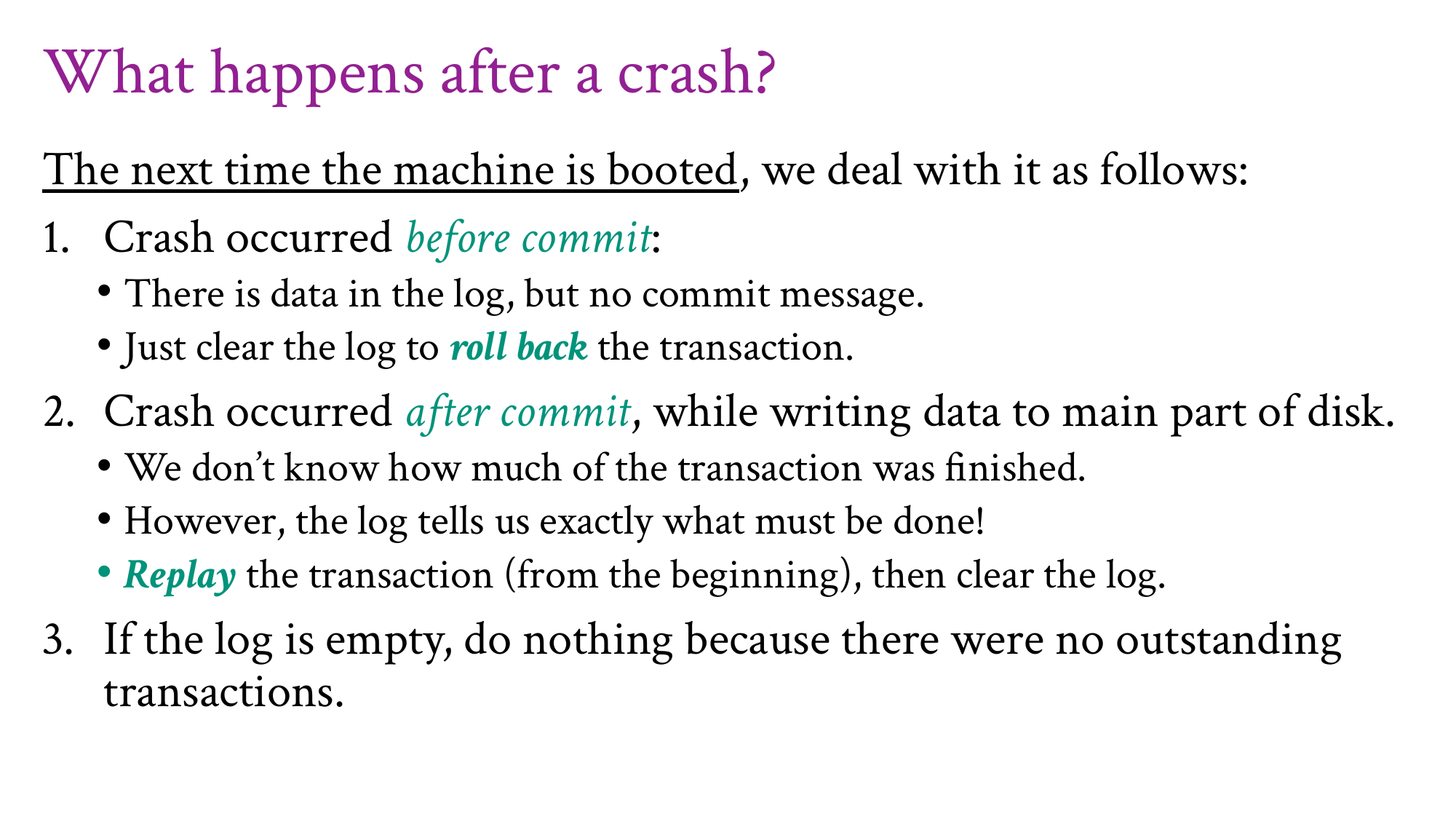

# What happens after a crash?
The next time the machine is booted, we deal with it as follows:
Crash occurred before commit:
There is data in the log, but no commit message.
Just clear the log to roll back the transaction.
Crash occurred after commit, while writing data to main part of disk.
We don’t know how much of the transaction was finished.
However, the log tells us exactly what must be done!
Replay the transaction (from the beginning), then clear the log.
If the log is empty, do nothing because there were no outstanding transactions.